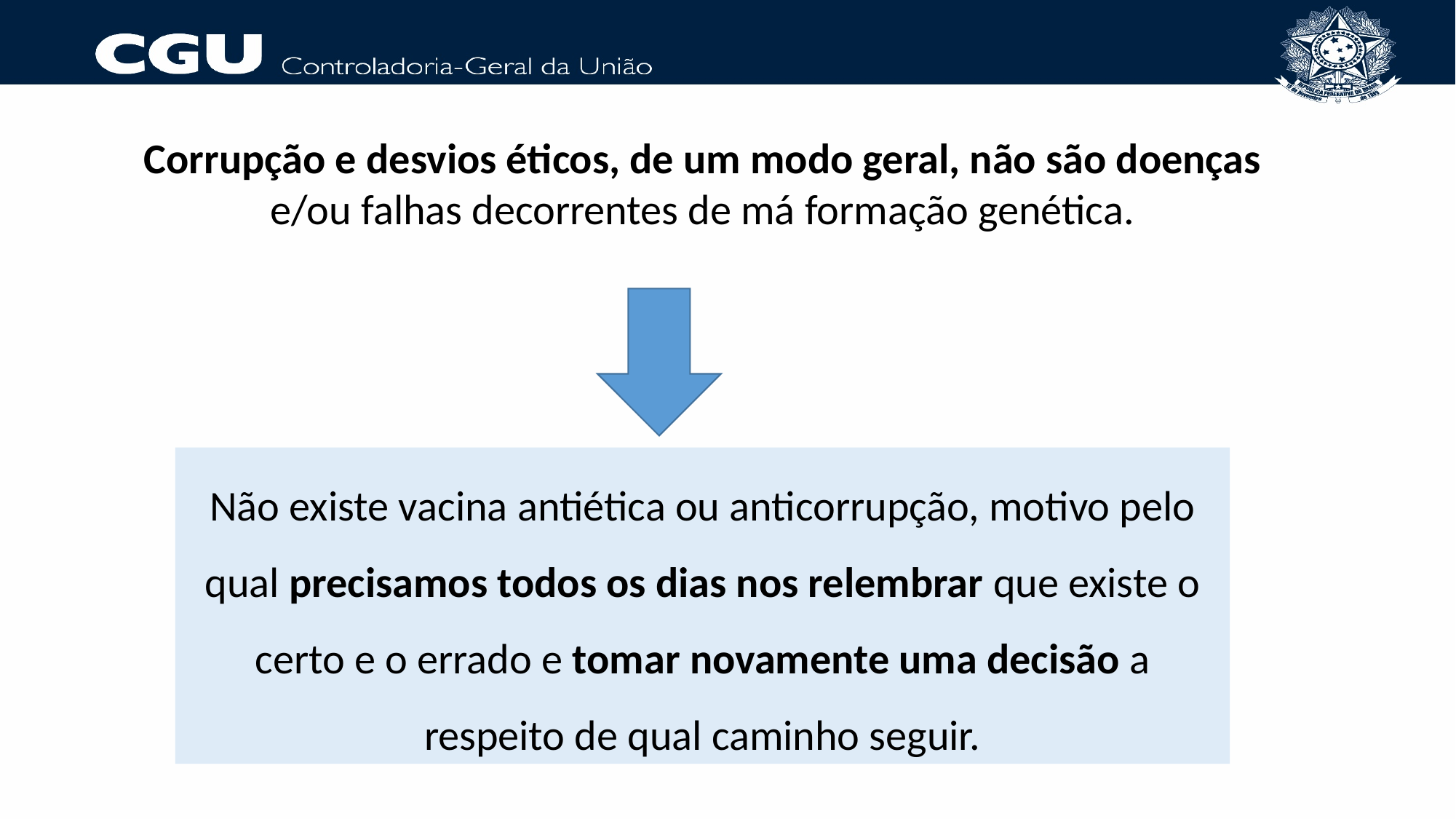

Corrupção e desvios éticos, de um modo geral, não são doenças e/ou falhas decorrentes de má formação genética.

Não existe vacina antiética ou anticorrupção, motivo pelo qual precisamos todos os dias nos relembrar que existe o certo e o errado e tomar novamente uma decisão a respeito de qual caminho seguir.